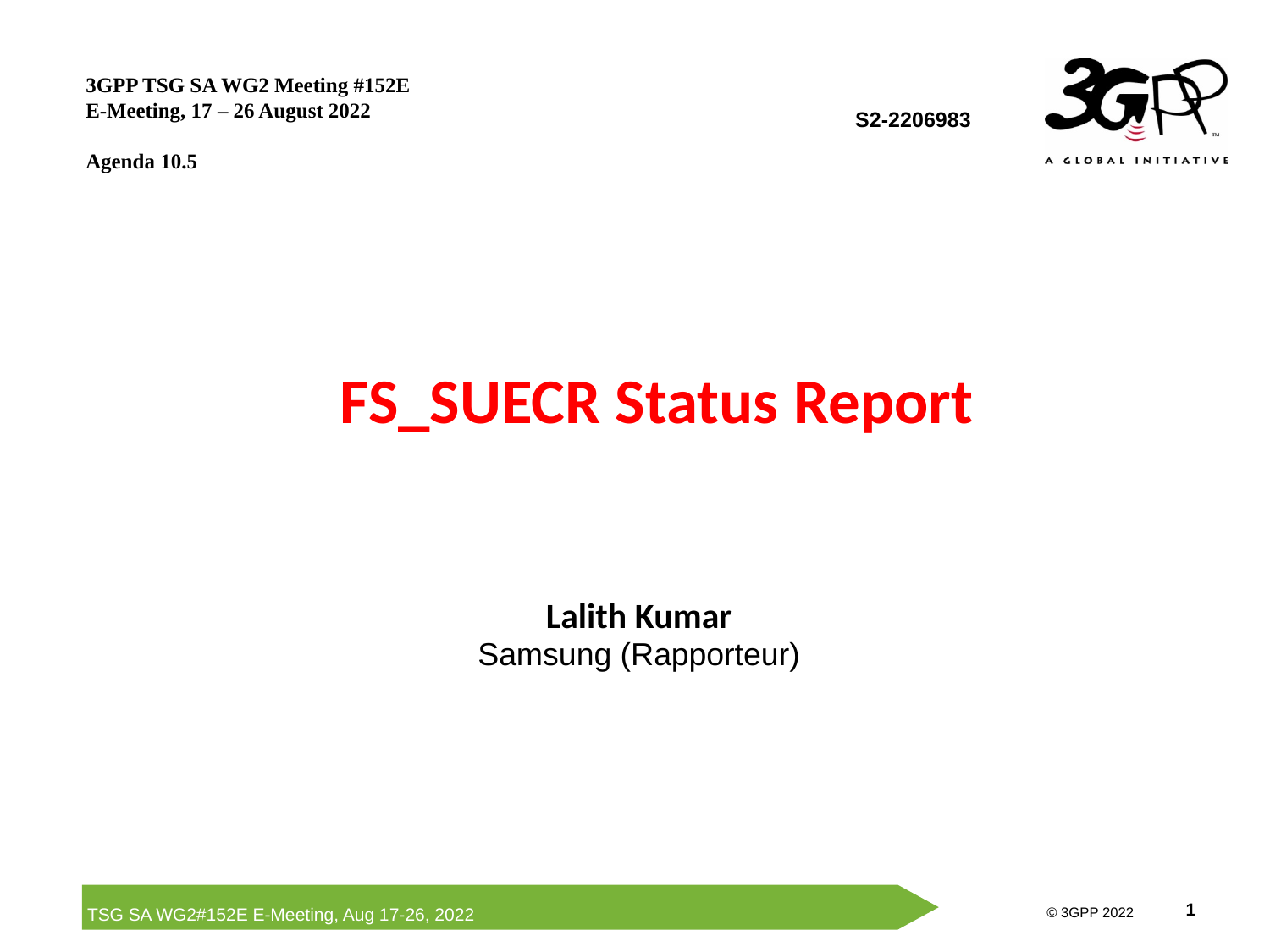

3GPP TSG SA WG2 Meeting #152E
E-Meeting, 17 – 26 August 2022

Agenda 10.5

S2-2206983
   FS_SUECR Status Report
Lalith Kumar
Samsung (Rapporteur)